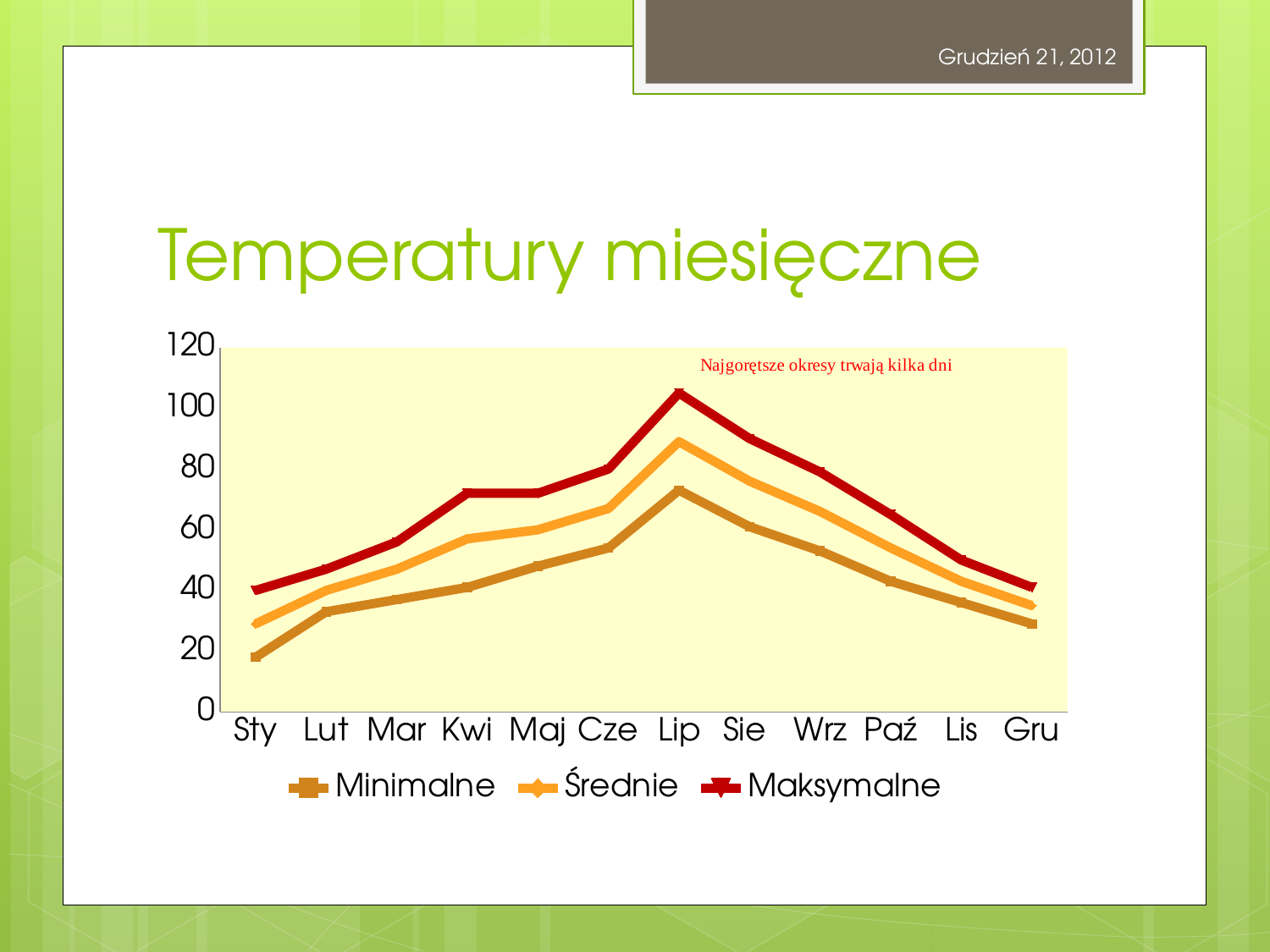

Grudzień 21, 2012
# Temperatury miesięczne

### Chart

| Category | Minimalne | Średnie | Maksymalne |
|---|---|---|---|
| Sty | 18.0 | 29.0 | 40.0 |
| Lut | 33.0 | 40.0 | 47.0 |
| Mar | 37.0 | 47.0 | 56.0 |
| Kwi | 41.0 | 57.0 | 72.0 |
| Maj | 48.0 | 60.0 | 72.0 |
| Cze | 54.0 | 67.0 | 80.0 |
| Lip | 73.0 | 89.0 | 105.0 |
| Sie  | 61.0 | 76.0 | 90.0 |
| Wrz | 53.0 | 66.0 | 79.0 |
| Paź | 43.0 | 54.0 | 65.0 |
| Lis | 36.0 | 43.0 | 50.0 |
| Gru | 29.0 | 35.0 | 41.0 |